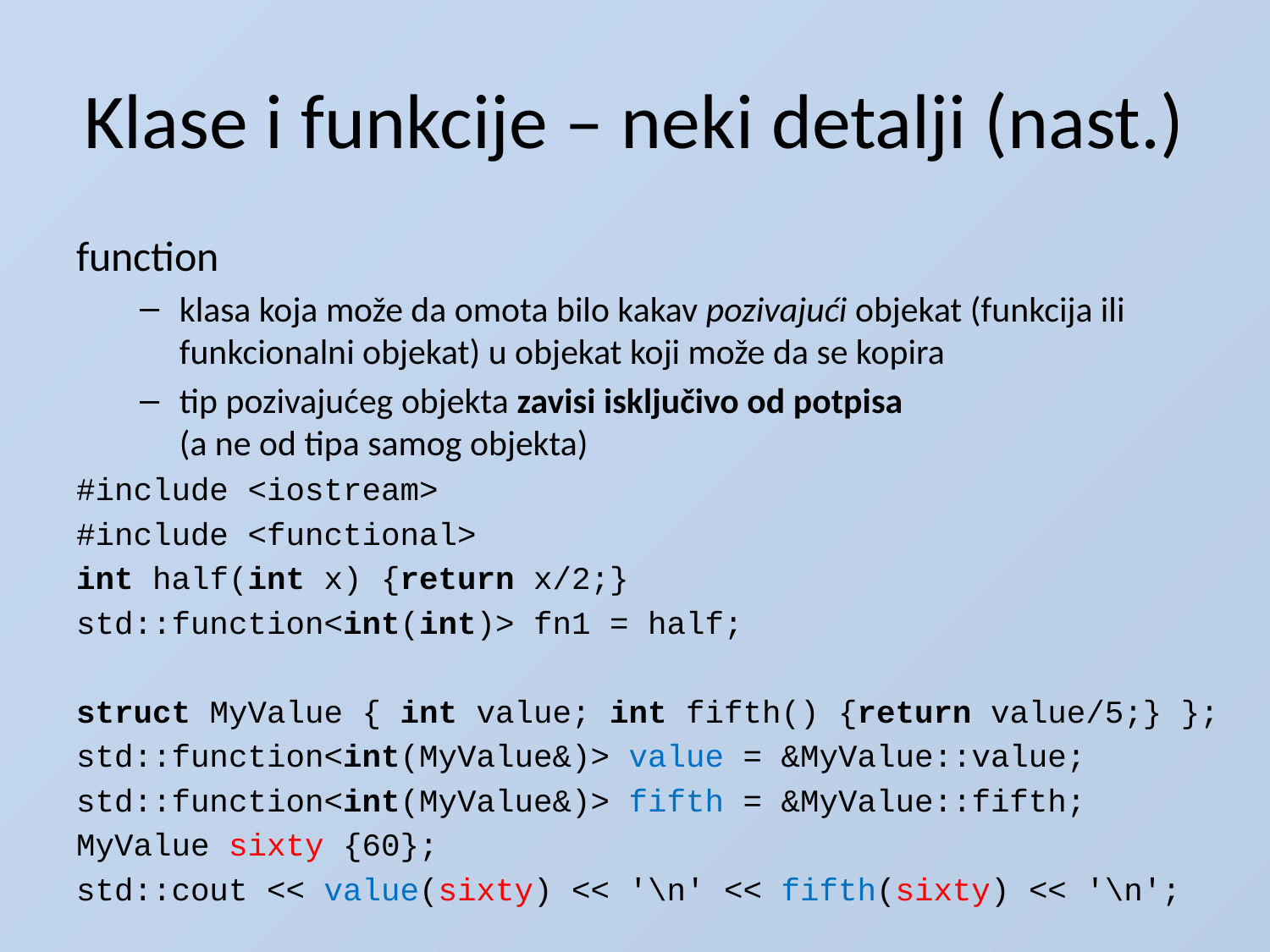

# Klase i funkcije – neki detalji (nast.)
function
klasa koja može da omota bilo kakav pozivajući objekat (funkcija ili funkcionalni objekat) u objekat koji može da se kopira
tip pozivajućeg objekta zavisi isključivo od potpisa
(a ne od tipa samog objekta)
#include <iostream>
#include <functional>
int half(int x) {return x/2;}
std::function<int(int)> fn1 = half;

struct MyValue { int value; int fifth() {return value/5;} };
std::function<int(MyValue&)> value = &MyValue::value;
std::function<int(MyValue&)> fifth = &MyValue::fifth;
MyValue sixty {60};
std::cout << value(sixty) << '\n' << fifth(sixty) << '\n';